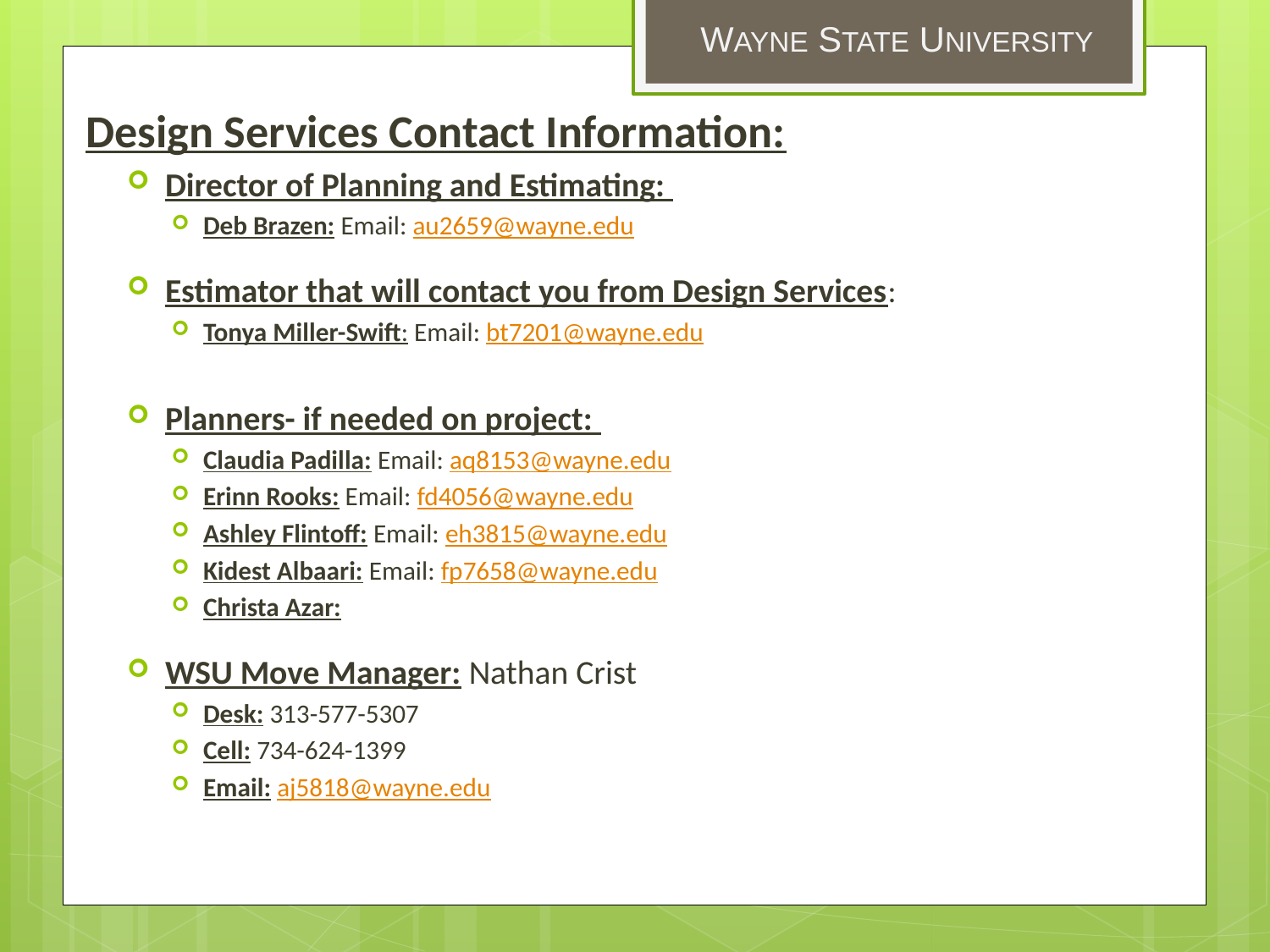

WAYNE STATE UNIVERSITY
Design Services Contact Information:
Director of Planning and Estimating:
Deb Brazen: Email: au2659@wayne.edu

Estimator that will contact you from Design Services:
Tonya Miller-Swift: Email: bt7201@wayne.edu

Planners- if needed on project:
Claudia Padilla: Email: aq8153@wayne.edu
Erinn Rooks: Email: fd4056@wayne.edu
Ashley Flintoff: Email: eh3815@wayne.edu
Kidest Albaari: Email: fp7658@wayne.edu
Christa Azar:

WSU Move Manager: Nathan Crist
Desk: 313-577-5307
Cell: 734-624-1399
Email: aj5818@wayne.edu